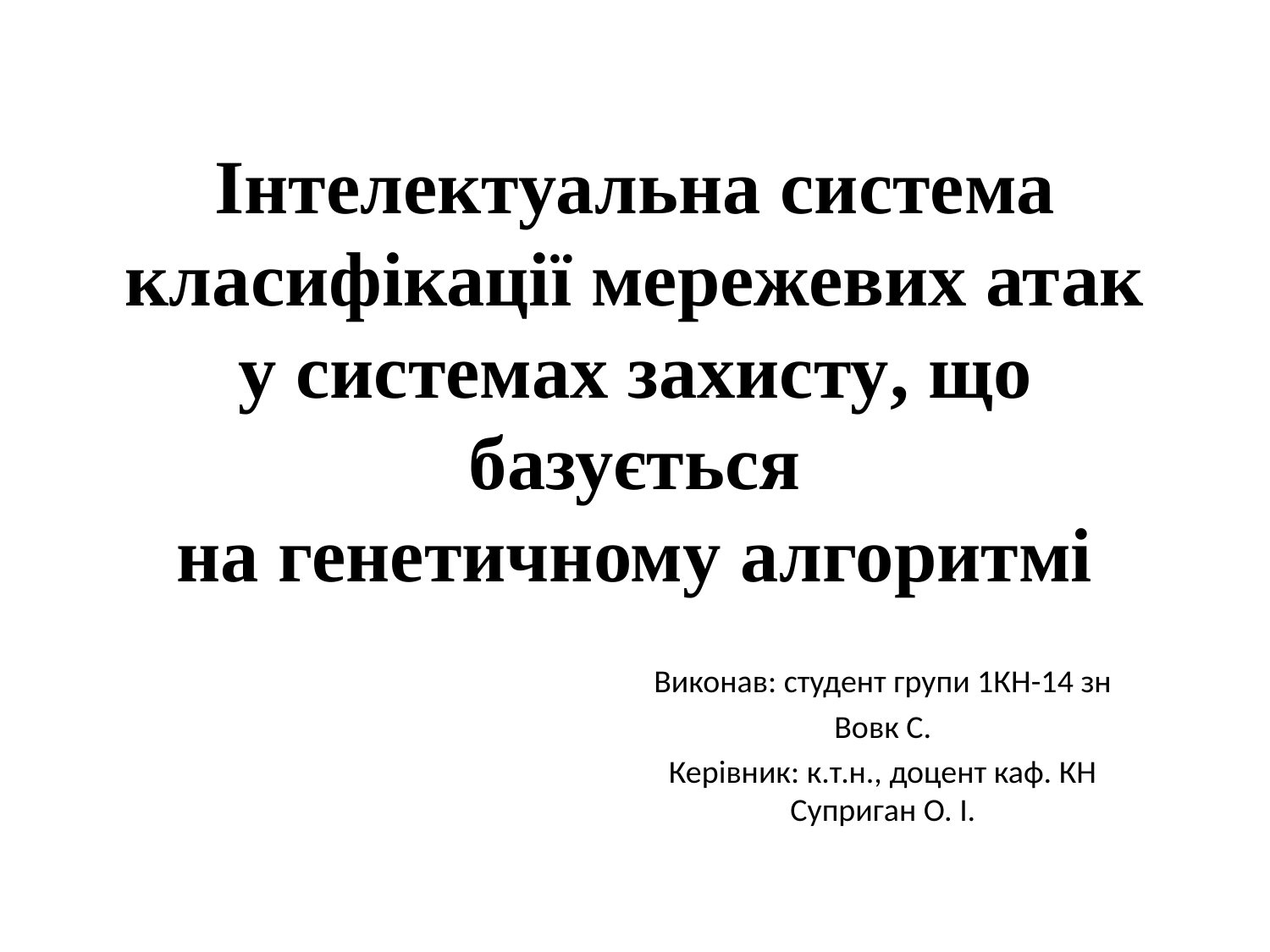

# Інтелектуальна система класифікації мережевих атак у системах захисту, що базується на генетичному алгоритмі
Виконав: студент групи 1КН-14 зн
Вовк С.
Керівник: к.т.н., доцент каф. КН Суприган О. І.